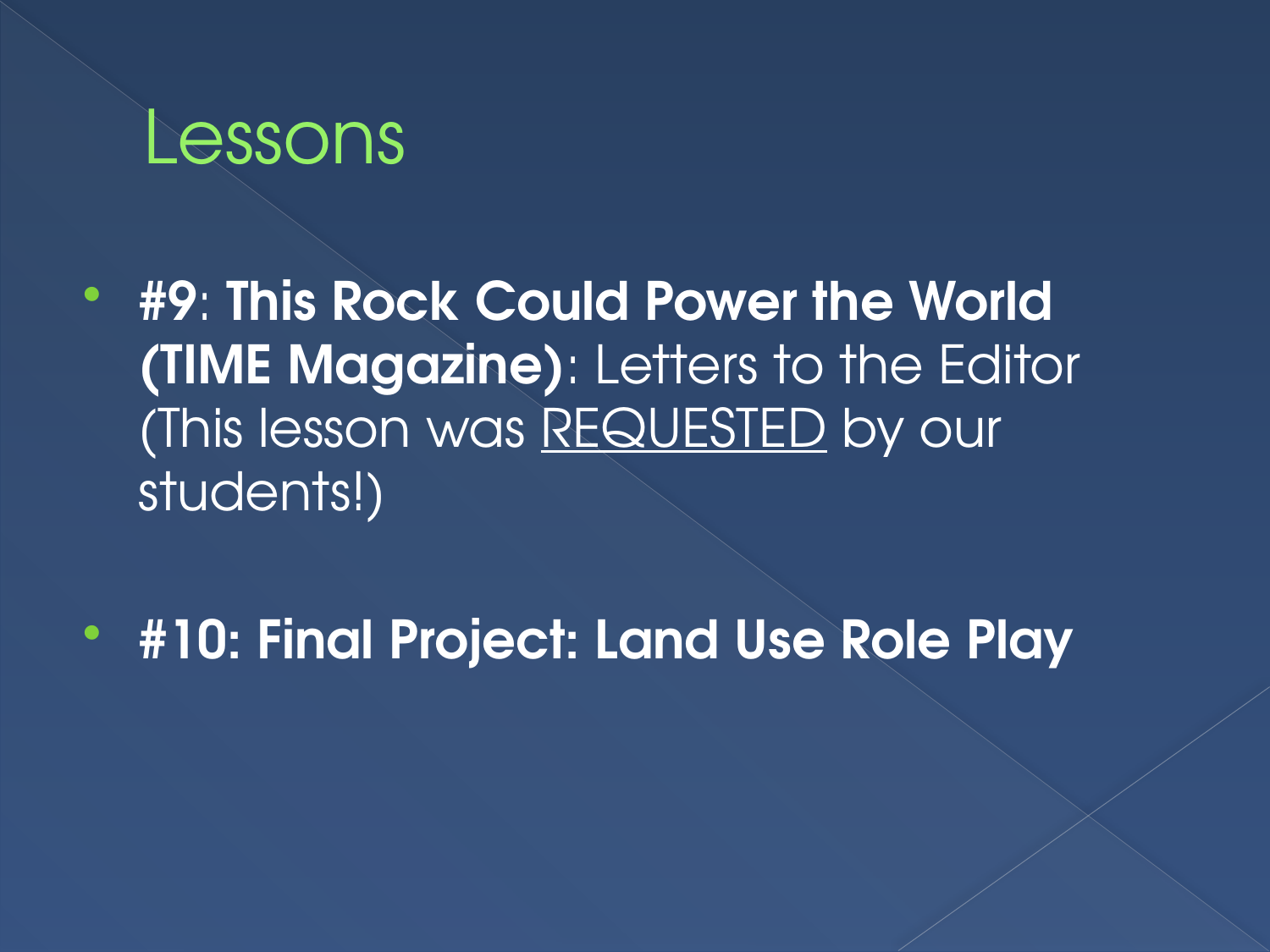

# Lessons
#9: This Rock Could Power the World (TIME Magazine): Letters to the Editor (This lesson was REQUESTED by our students!)

#10: Final Project: Land Use Role Play